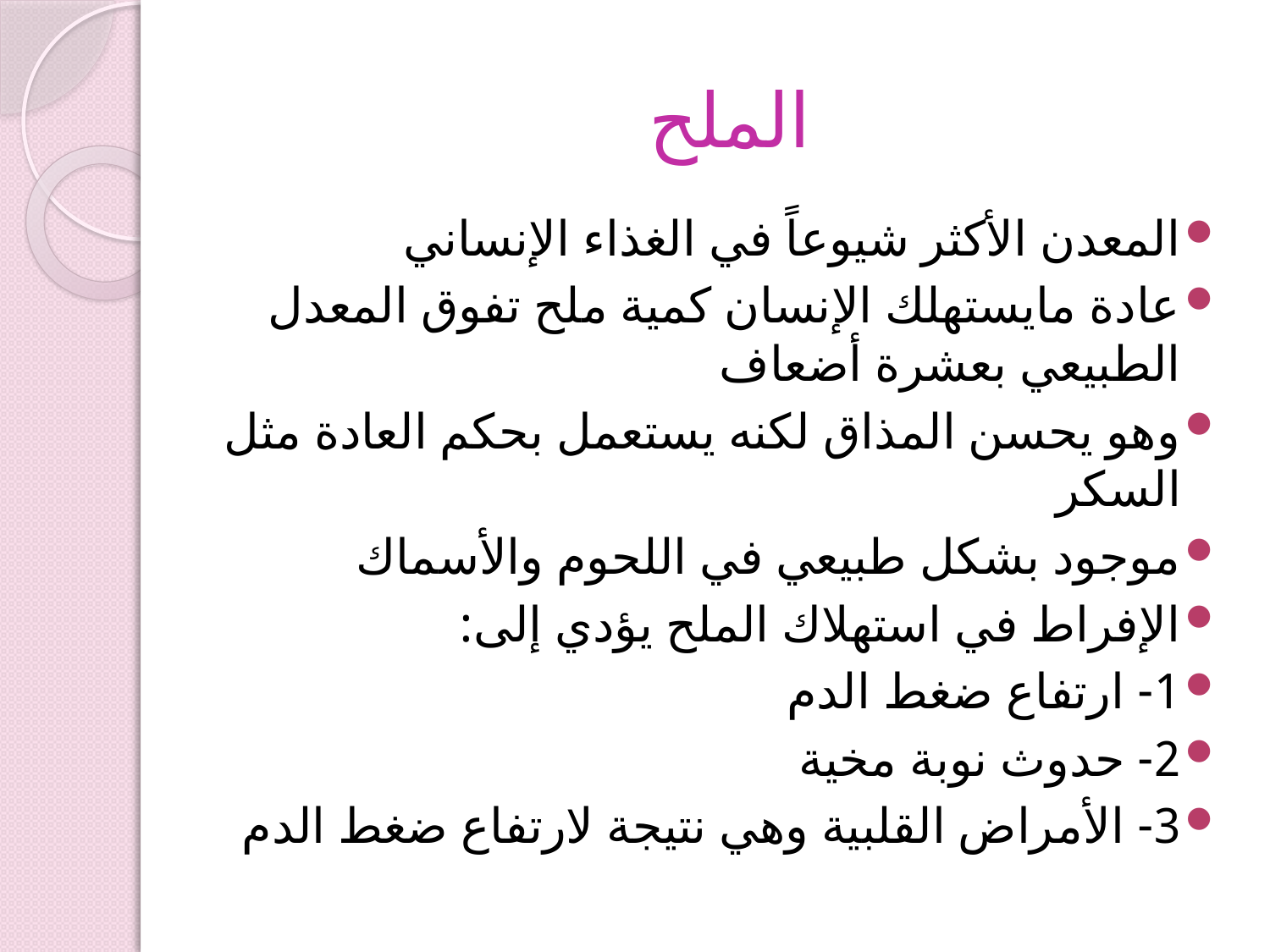

# الملح
المعدن الأكثر شيوعاً في الغذاء الإنساني
عادة مايستهلك الإنسان كمية ملح تفوق المعدل الطبيعي بعشرة أضعاف
وهو يحسن المذاق لكنه يستعمل بحكم العادة مثل السكر
موجود بشكل طبيعي في اللحوم والأسماك
الإفراط في استهلاك الملح يؤدي إلى:
1- ارتفاع ضغط الدم
2- حدوث نوبة مخية
3- الأمراض القلبية وهي نتيجة لارتفاع ضغط الدم